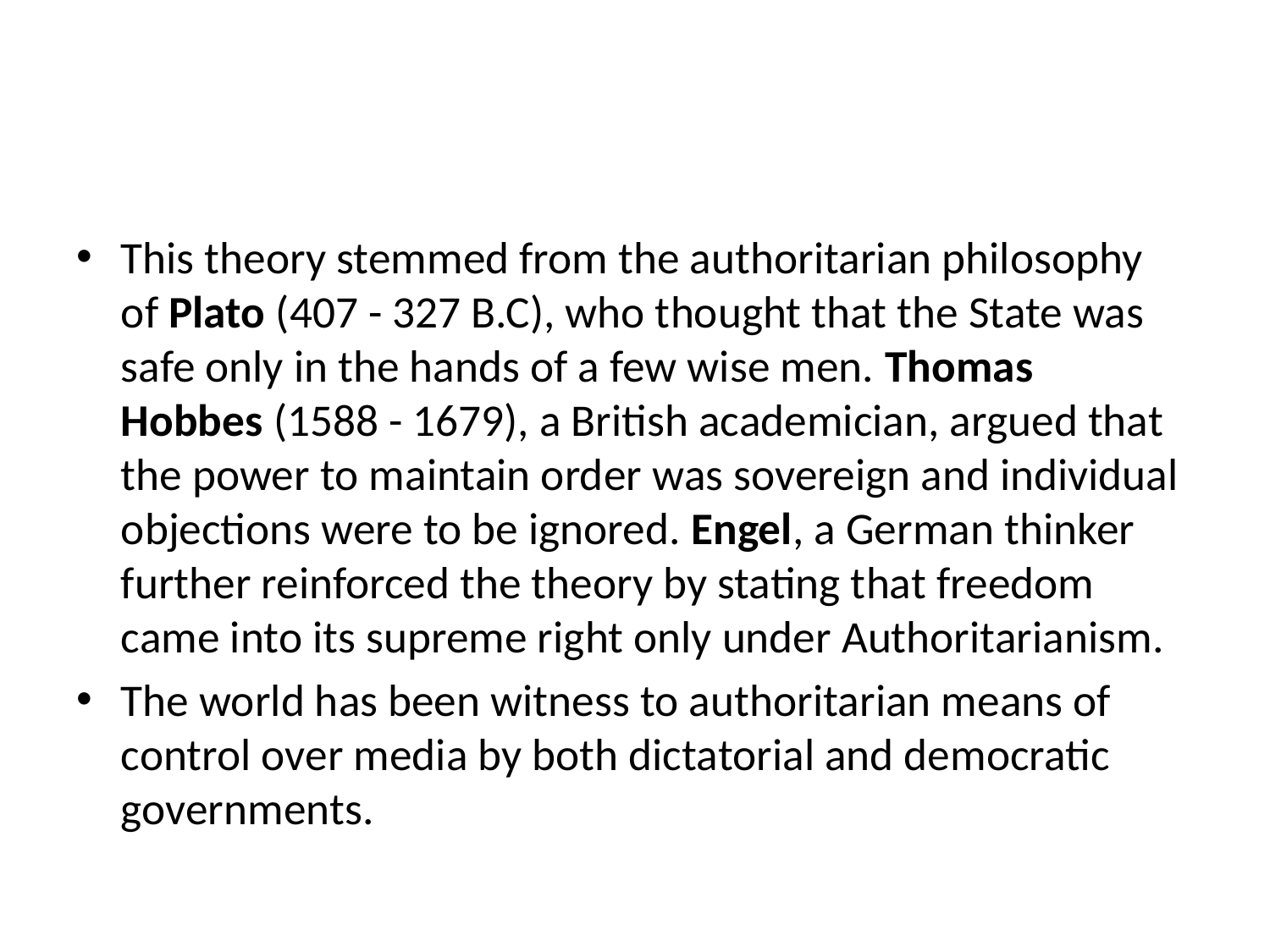

#
This theory stemmed from the authoritarian philosophy of Plato (407 - 327 B.C), who thought that the State was safe only in the hands of a few wise men. Thomas Hobbes (1588 - 1679), a British academician, argued that the power to maintain order was sovereign and individual objections were to be ignored. Engel, a German thinker further reinforced the theory by stating that freedom came into its supreme right only under Authoritarianism.
The world has been witness to authoritarian means of control over media by both dictatorial and democratic governments.